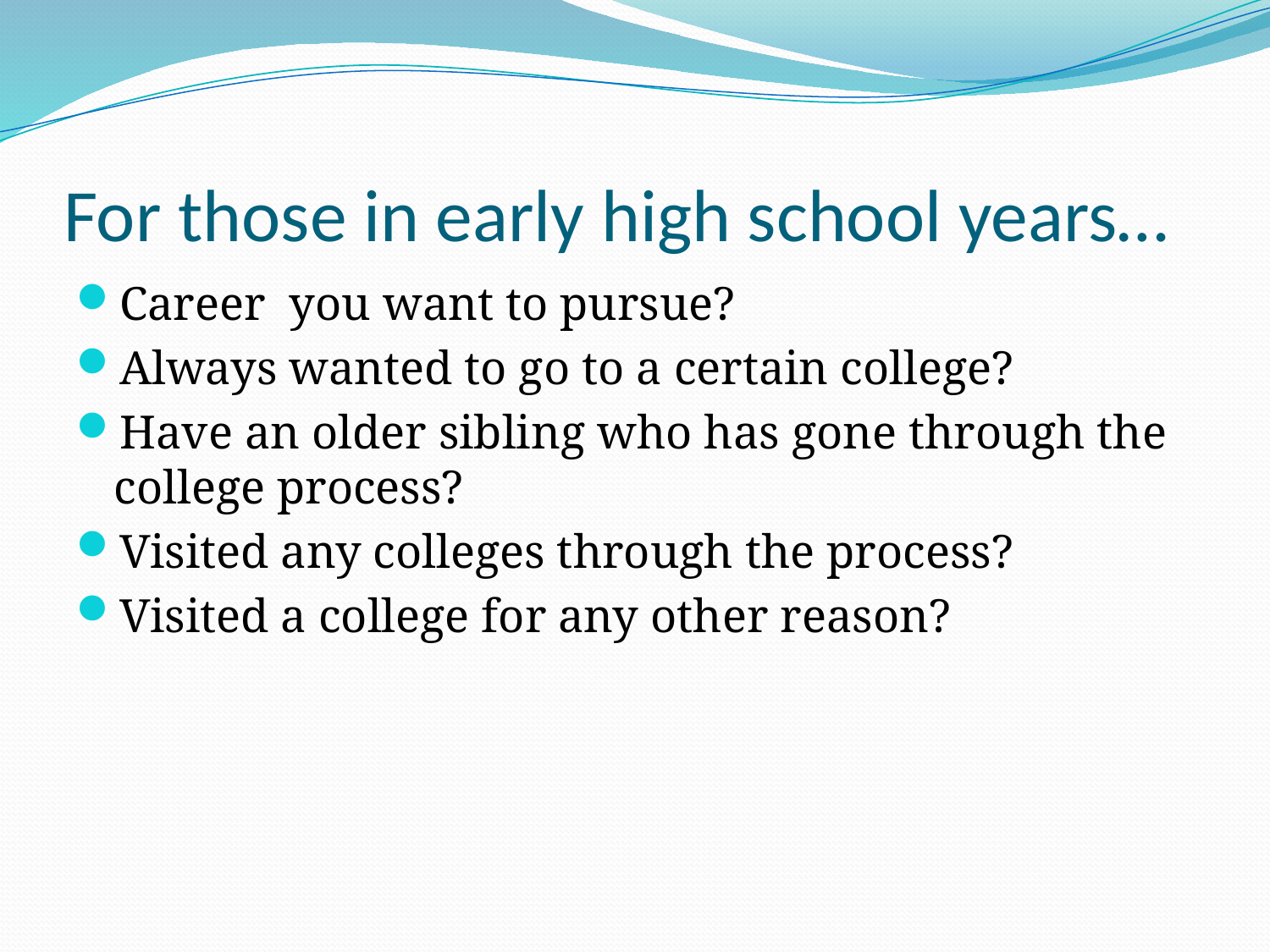

# For those in early high school years…
Career  you want to pursue?
Always wanted to go to a certain college?
Have an older sibling who has gone through the college process?
Visited any colleges through the process?
Visited a college for any other reason?